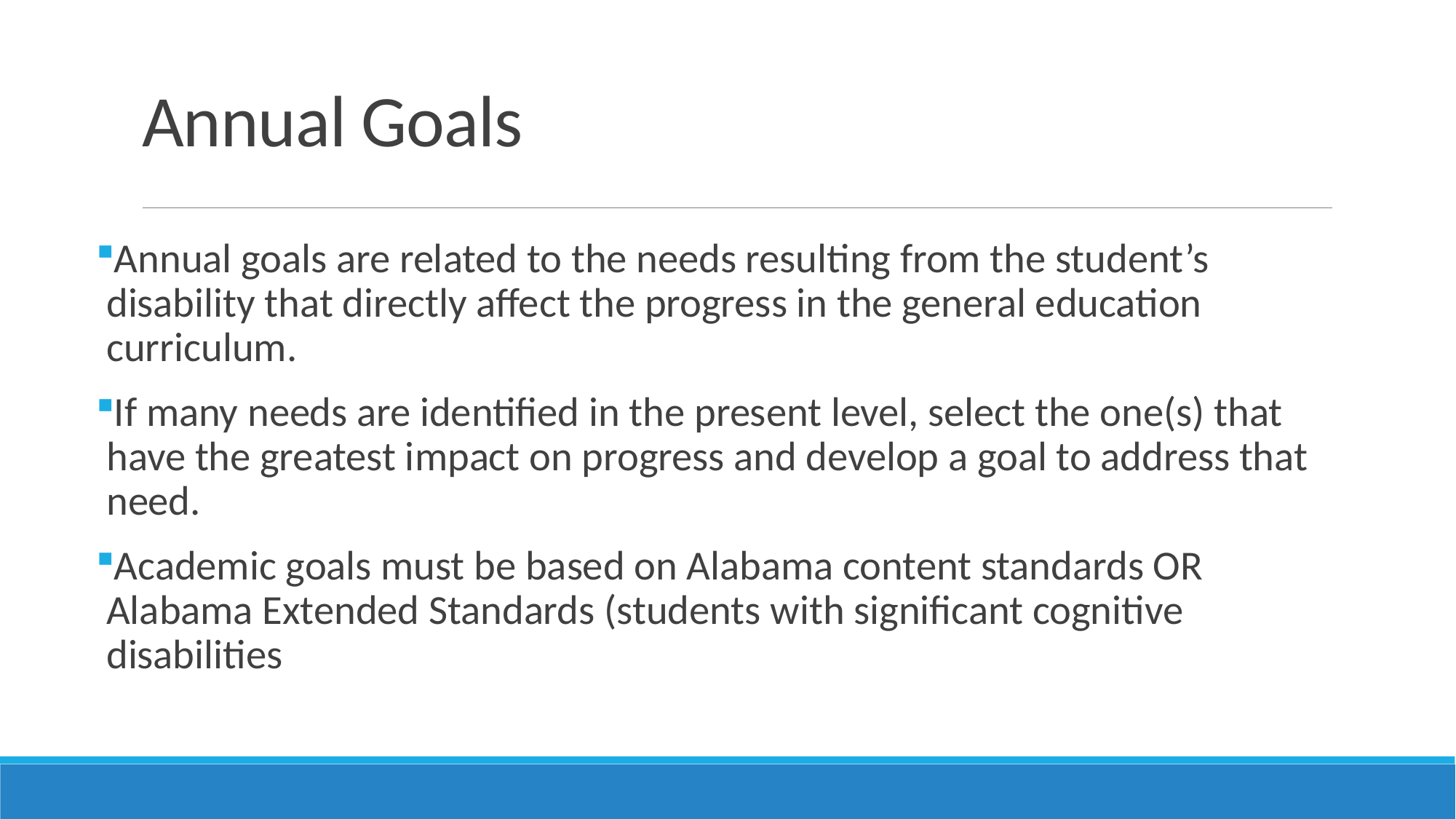

# Annual Goals
Annual goals are related to the needs resulting from the student’s disability that directly affect the progress in the general education curriculum.
If many needs are identified in the present level, select the one(s) that have the greatest impact on progress and develop a goal to address that need.
Academic goals must be based on Alabama content standards OR Alabama Extended Standards (students with significant cognitive disabilities